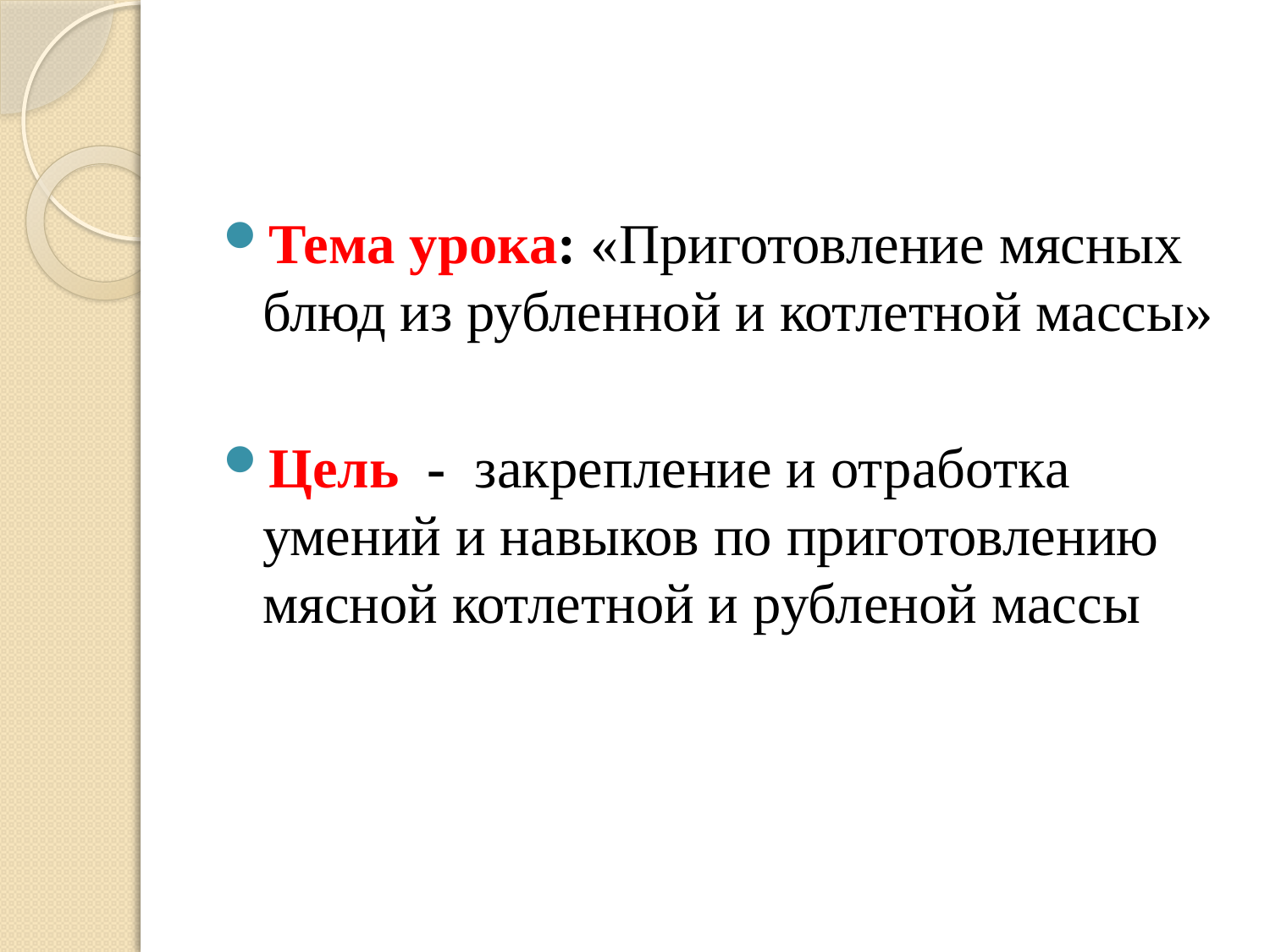

Тема урока: «Приготовление мясных  блюд из рубленной и котлетной массы»

Цель  -  закрепление и отработка умений и навыков по приготовлению мясной котлетной и рубленой массы